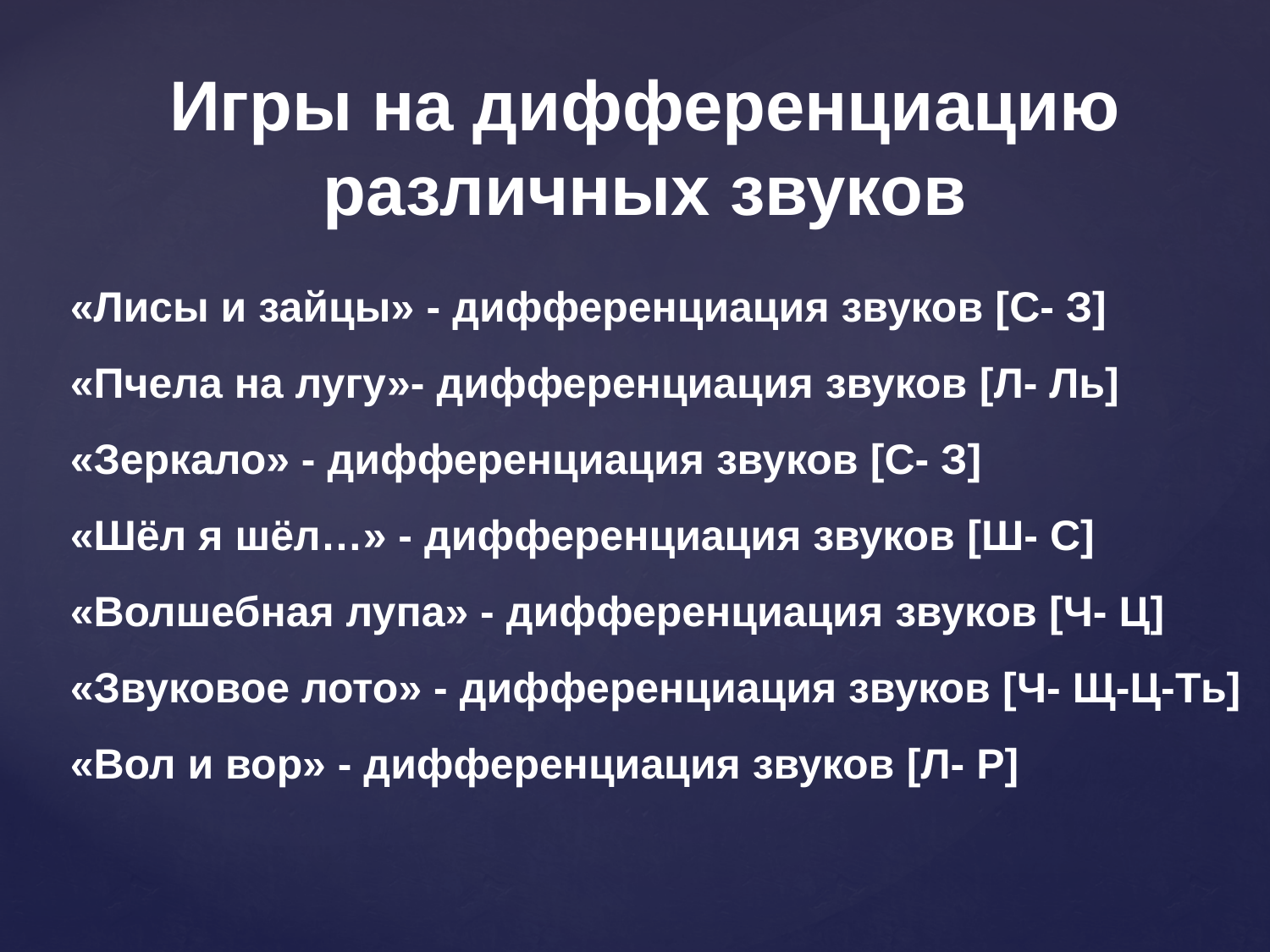

# Игры на дифференциацию различных звуков

«Лисы и зайцы» - дифференциация звуков [С- З]
«Пчела на лугу»- дифференциация звуков [Л- Ль]
«Зеркало» - дифференциация звуков [С- З]
«Шёл я шёл…» - дифференциация звуков [Ш- С]
«Волшебная лупа» - дифференциация звуков [Ч- Ц]
«Звуковое лото» - дифференциация звуков [Ч- Щ-Ц-Ть]
«Вол и вор» - дифференциация звуков [Л- Р]